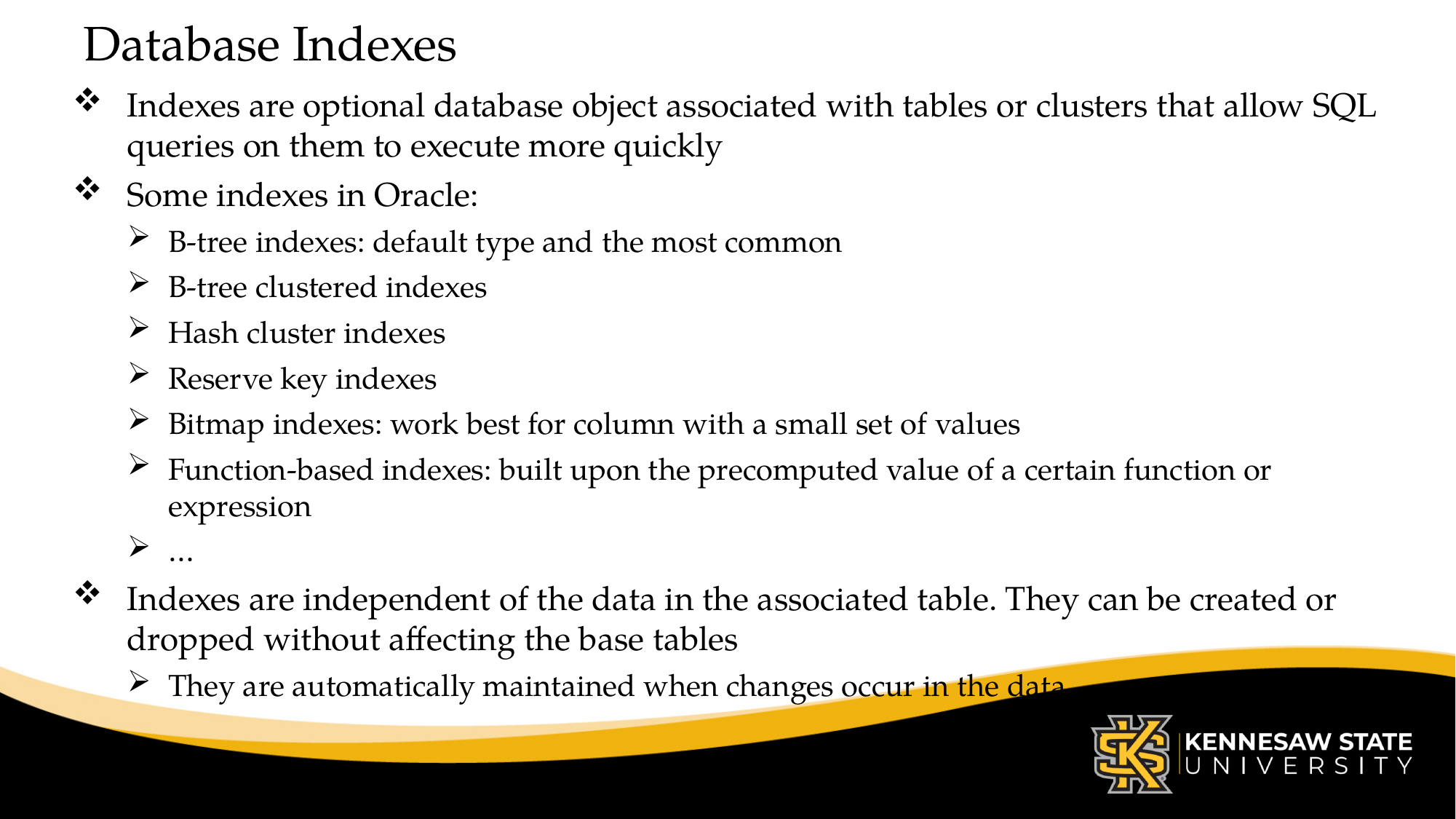

# Database Indexes
Indexes are optional database object associated with tables or clusters that allow SQL queries on them to execute more quickly
Some indexes in Oracle:
B-tree indexes: default type and the most common
B-tree clustered indexes
Hash cluster indexes
Reserve key indexes
Bitmap indexes: work best for column with a small set of values
Function-based indexes: built upon the precomputed value of a certain function or expression
…
Indexes are independent of the data in the associated table. They can be created or dropped without affecting the base tables
They are automatically maintained when changes occur in the data